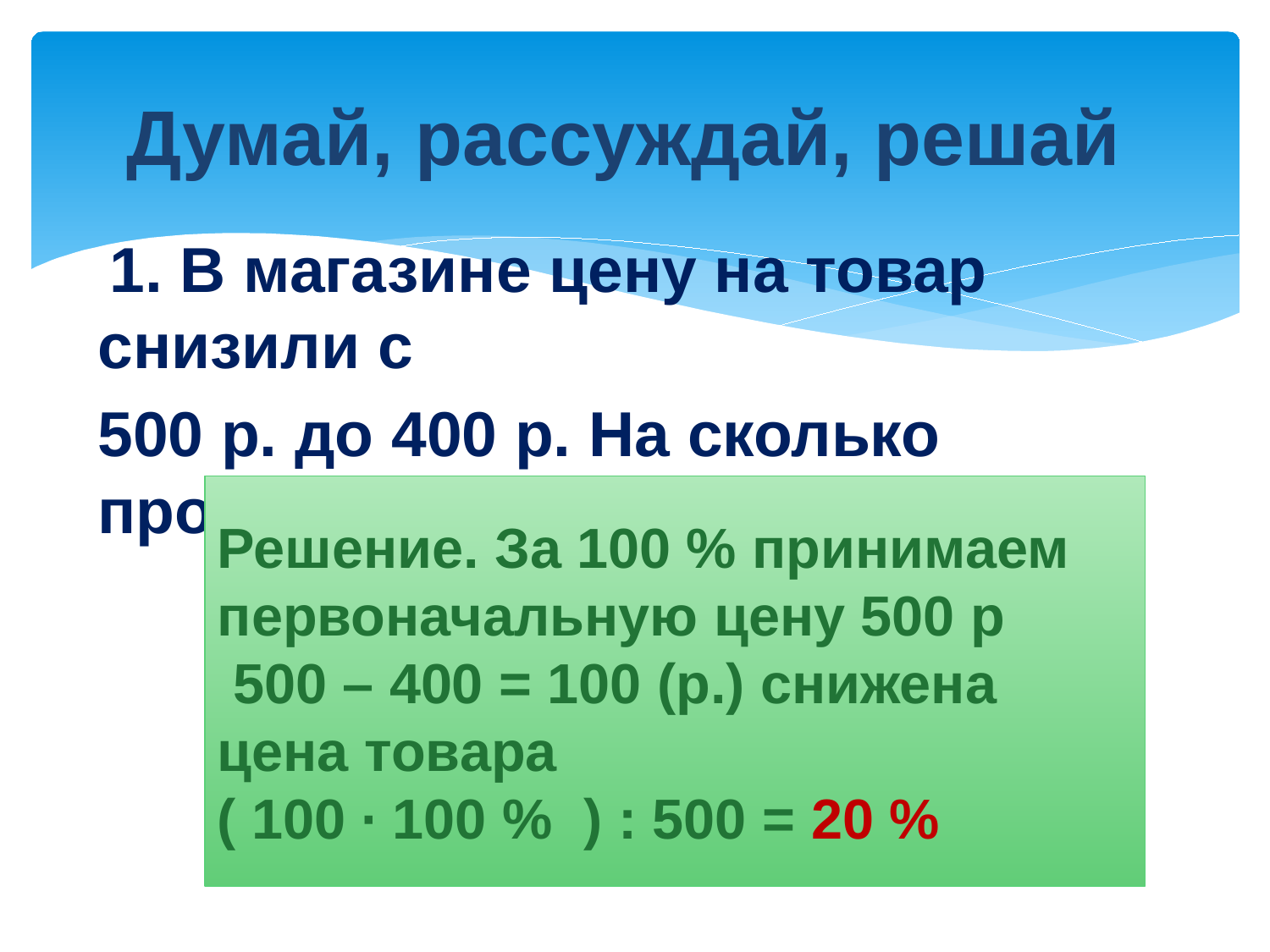

# Думай, рассуждай, решай
 1. В магазине цену на товар снизили с
500 р. до 400 р. На сколько процентов снижена цена ?

Решение. За 100 % принимаем первоначальную цену 500 р
 500 – 400 = 100 (р.) снижена цена товара
( 100 ∙ 100 %  ) : 500 = 20 %